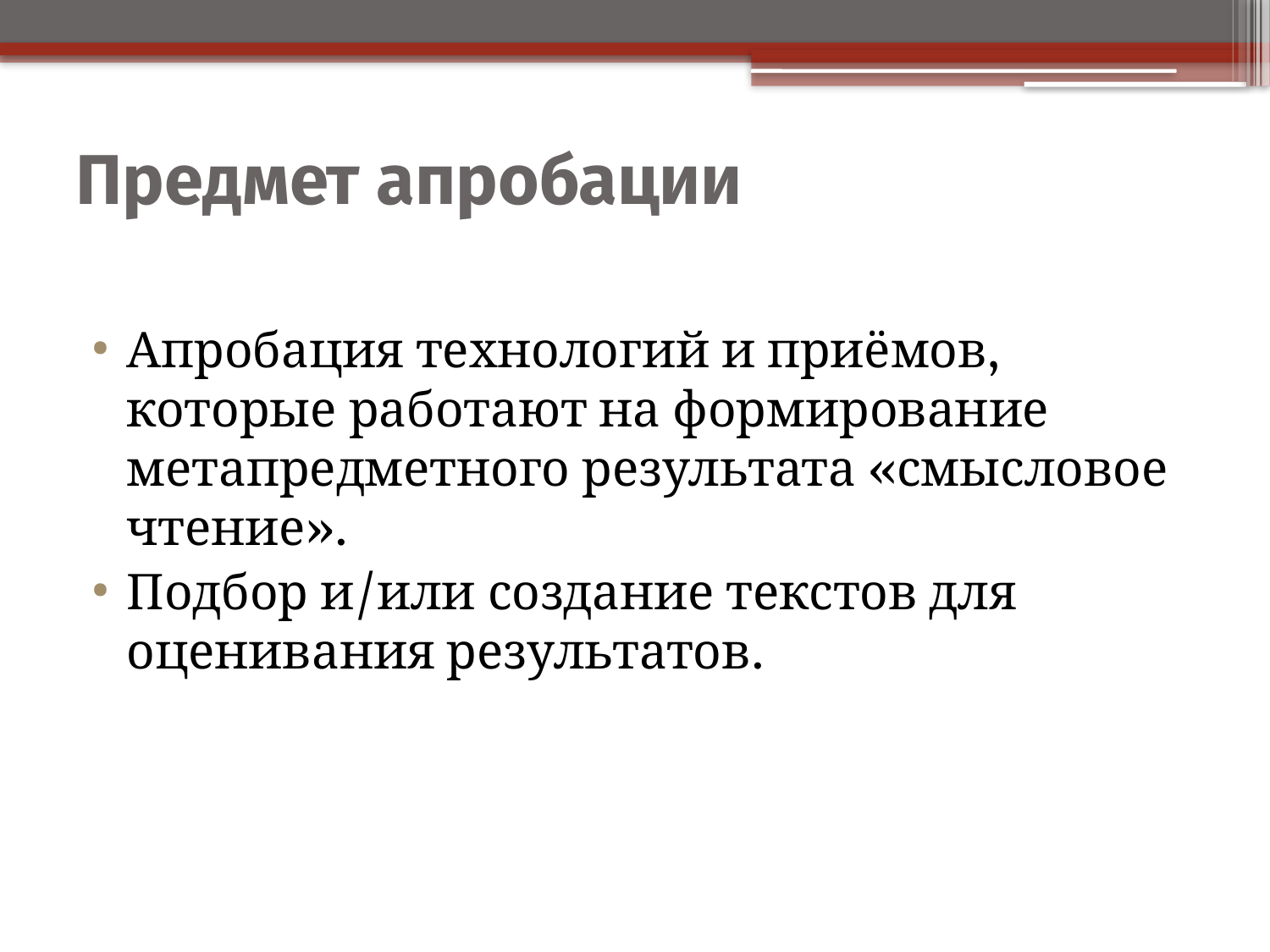

# Предмет апробации
Апробация технологий и приёмов, которые работают на формирование метапредметного результата «смысловое чтение».
Подбор и/или создание текстов для оценивания результатов.